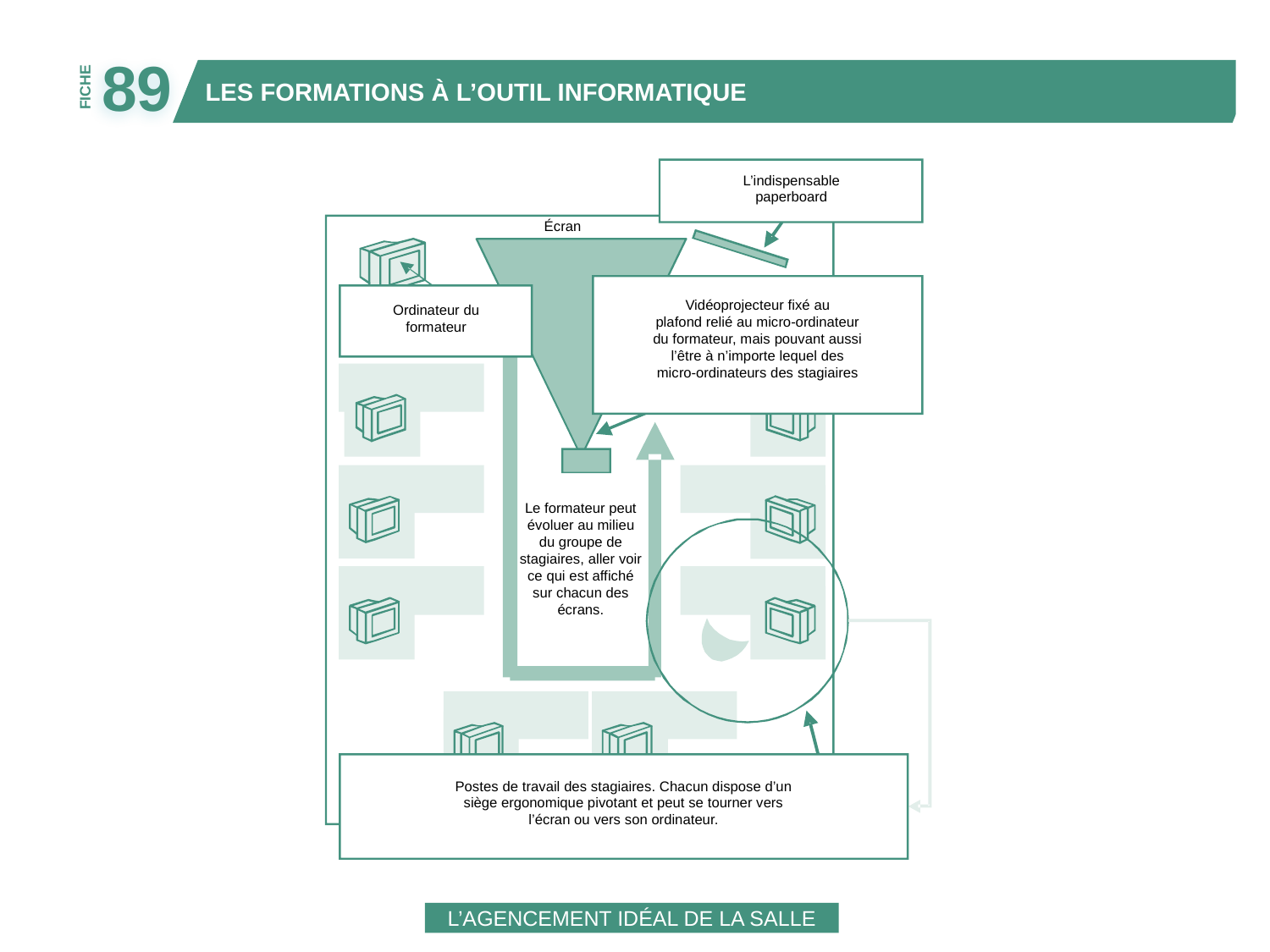

89

LES FORMATIONS À L’OUTIL INFORMATIQUE
FICHE

L’indispensable
paperboard

Écran

Vidéoprojecteur fixé au
plafond relié au micro-ordinateur
du formateur, mais pouvant aussi
l’être à n’importe lequel des
micro-ordinateurs des stagiaires
Ordinateur du
formateur

Le formateur peut
évoluer au milieu
du groupe de
stagiaires, aller voir ce qui est affiché sur chacun des
écrans.

Postes de travail des stagiaires. Chacun dispose d’un
siège ergonomique pivotant et peut se tourner vers
l’écran ou vers son ordinateur.
L’AGENCEMENT IDÉAL DE LA SALLE